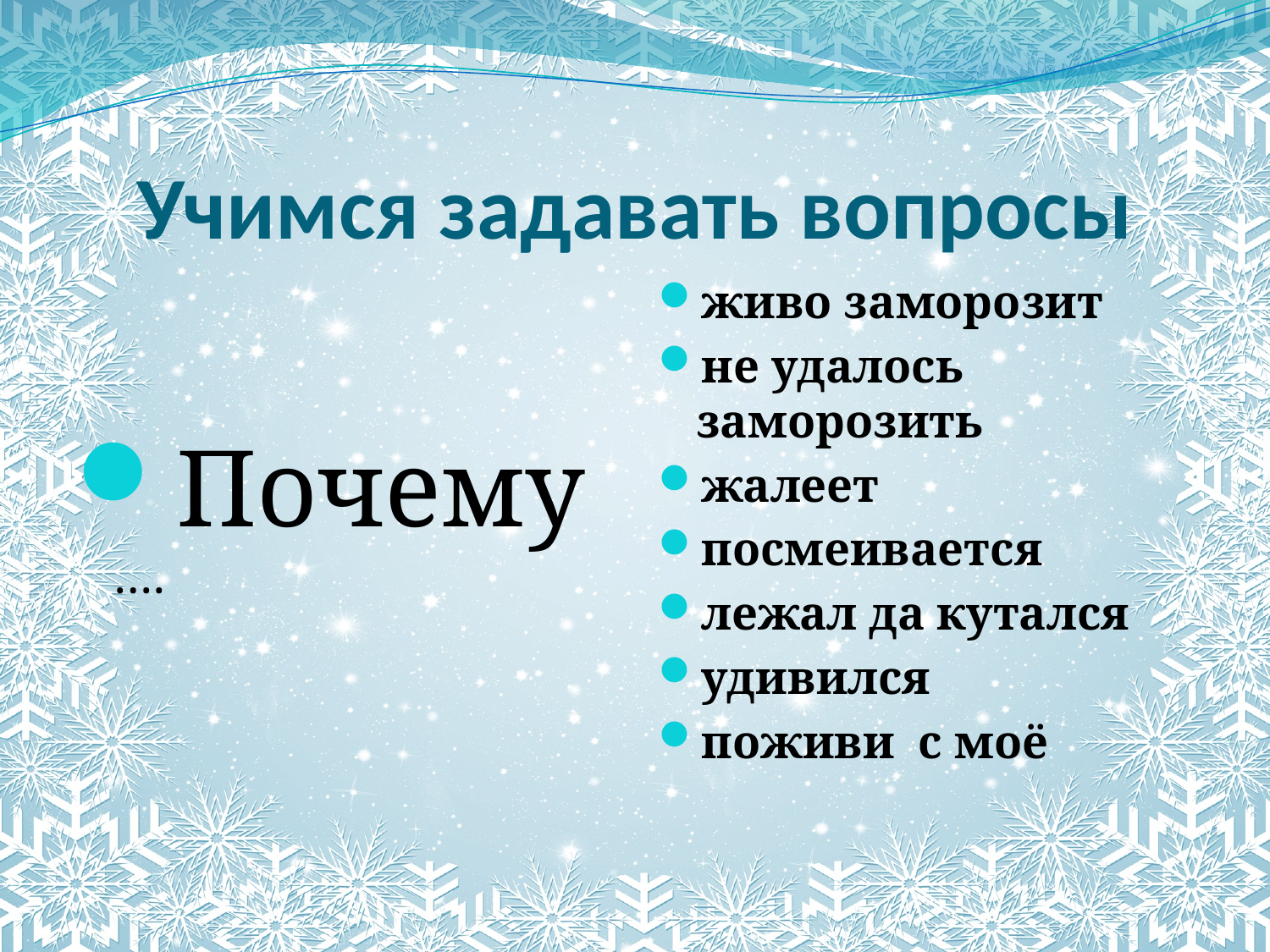

# Учимся задавать вопросы

Почему….
живо заморозит
не удалось заморозить
жалеет
посмеивается
лежал да кутался
удивился
поживи  с моё